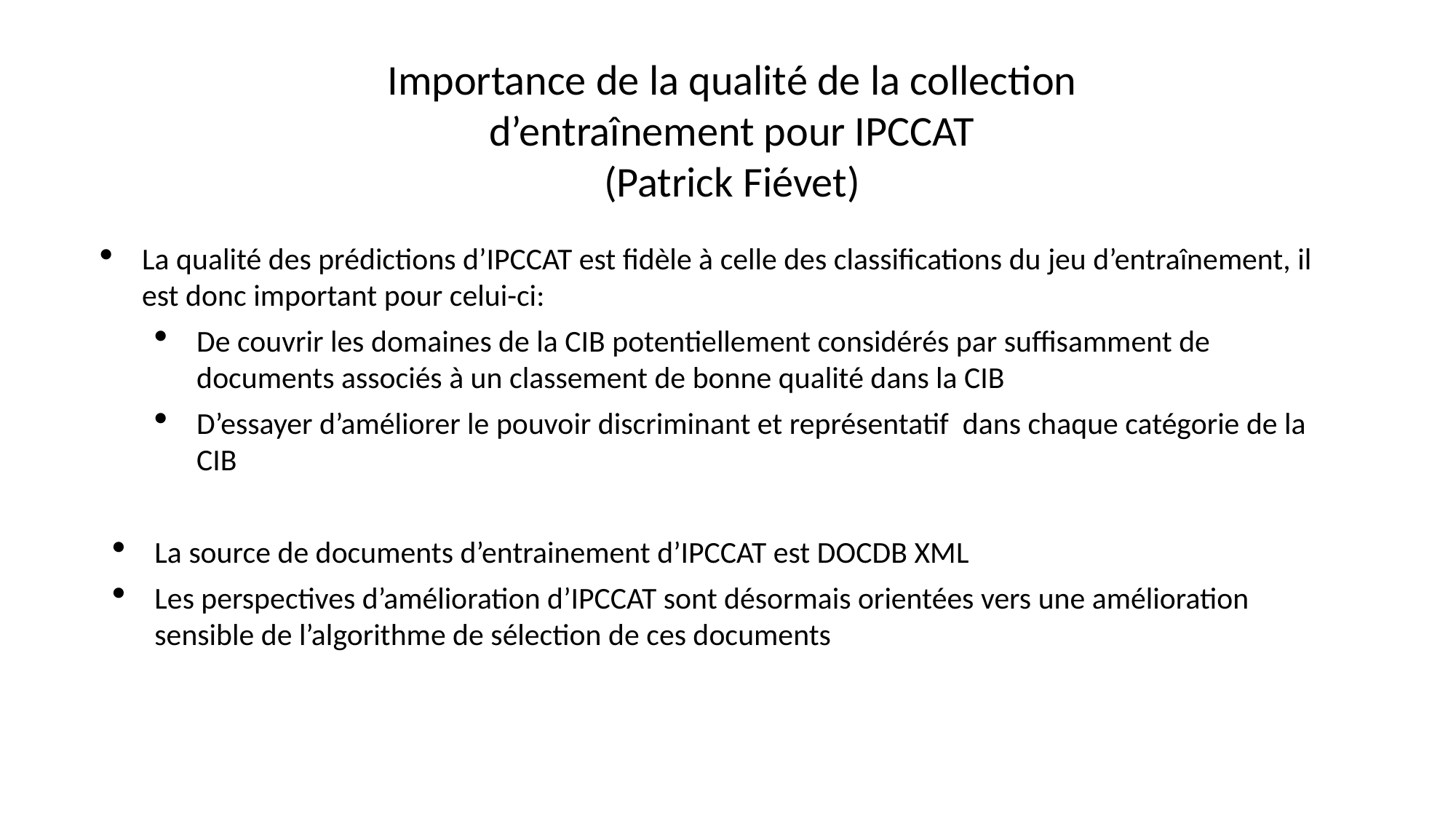

Importance de la qualité de la collection d’entraînement pour IPCCAT
(Patrick Fiévet)
La qualité des prédictions d’IPCCAT est fidèle à celle des classifications du jeu d’entraînement, il est donc important pour celui-ci:
De couvrir les domaines de la CIB potentiellement considérés par suffisamment de documents associés à un classement de bonne qualité dans la CIB
D’essayer d’améliorer le pouvoir discriminant et représentatif  dans chaque catégorie de la CIB
La source de documents d’entrainement d’IPCCAT est DOCDB XML
Les perspectives d’amélioration d’IPCCAT sont désormais orientées vers une amélioration sensible de l’algorithme de sélection de ces documents